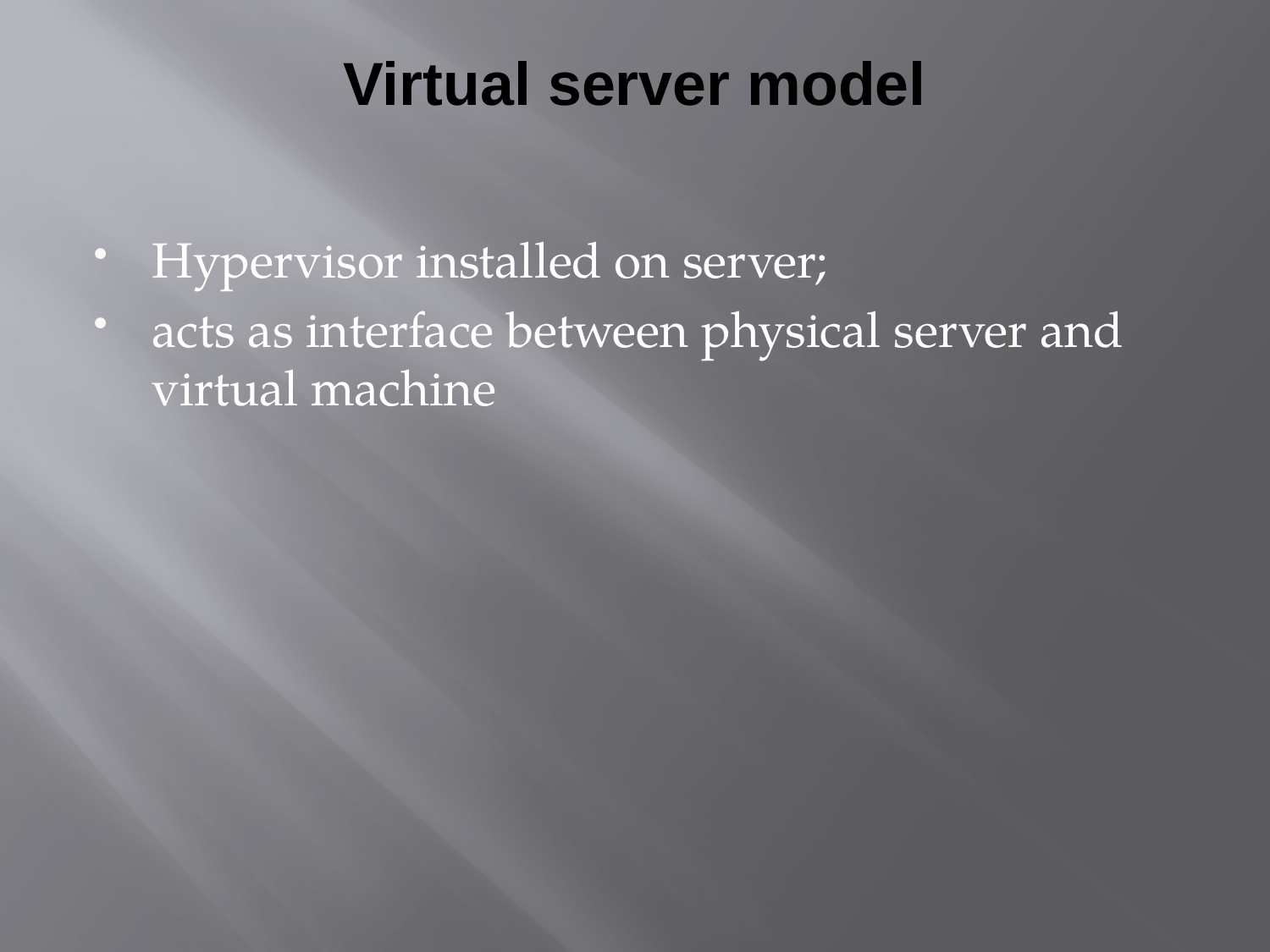

# Virtual server model
Hypervisor installed on server;
acts as interface between physical server and virtual machine